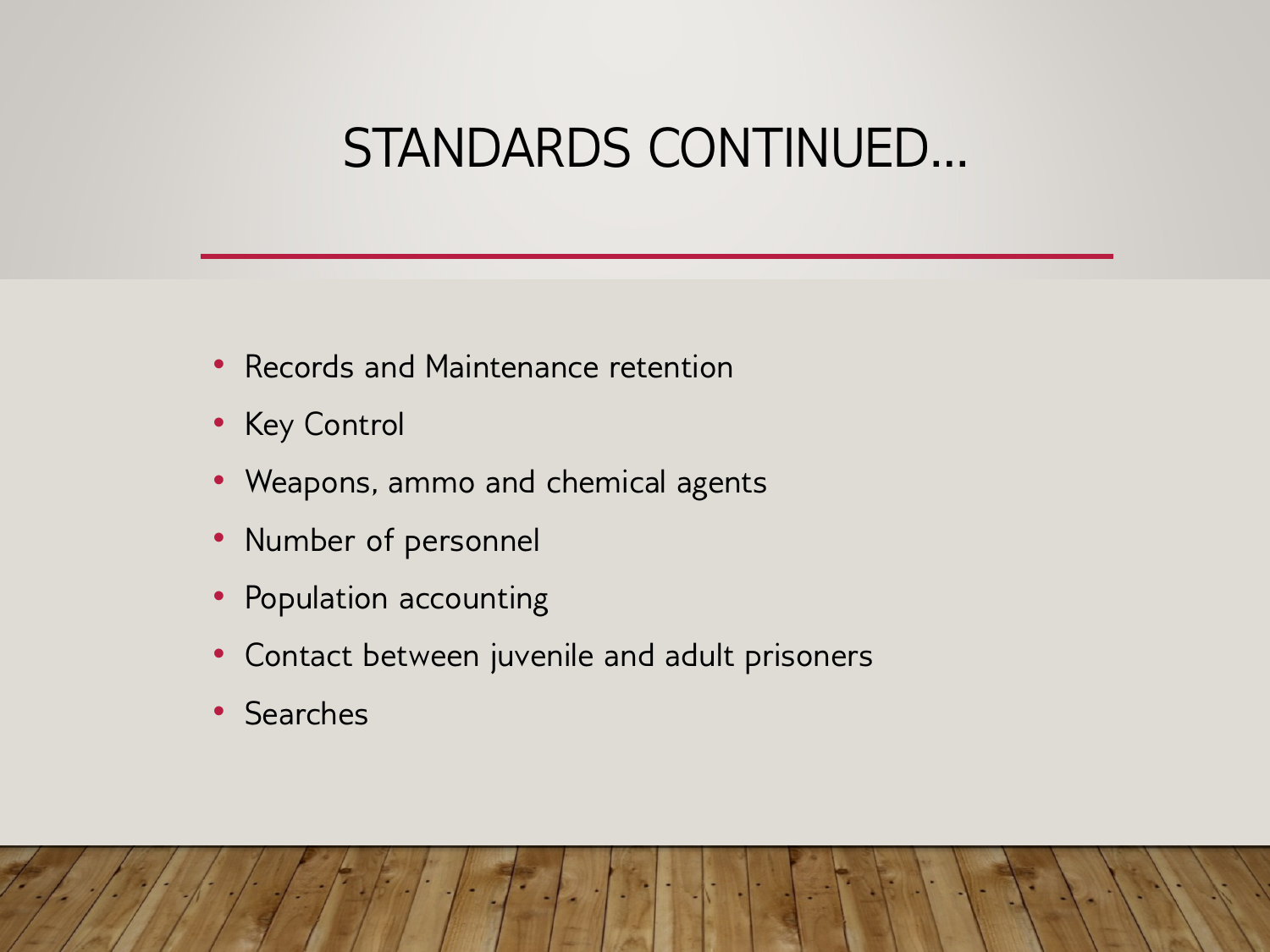

# STANDARDS CONTINUED…

Records and Maintenance retention
Key Control
Weapons, ammo and chemical agents
Number of personnel
Population accounting
Contact between juvenile and adult prisoners
Searches